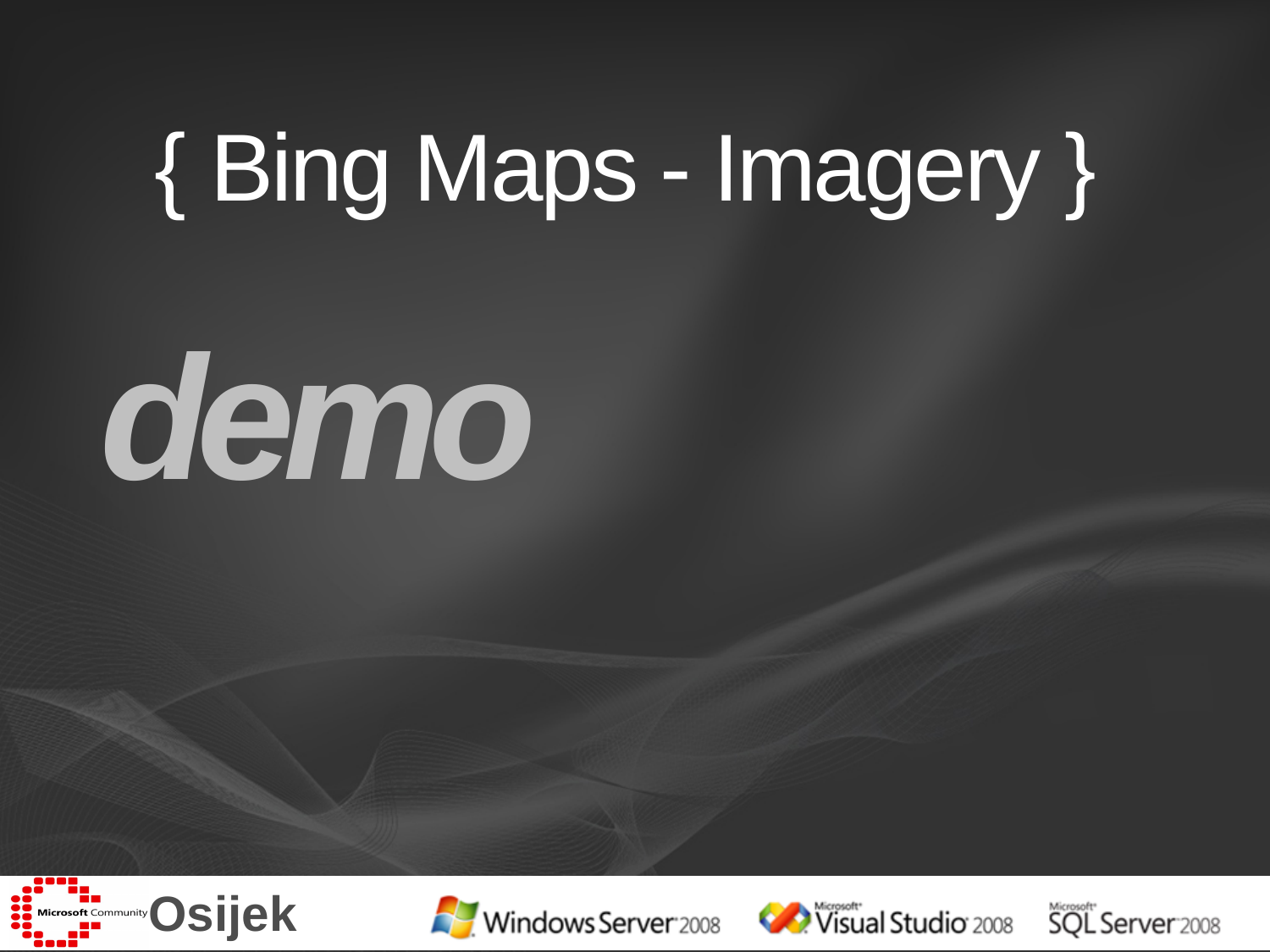

# { Bing Maps - Imagery }
demo